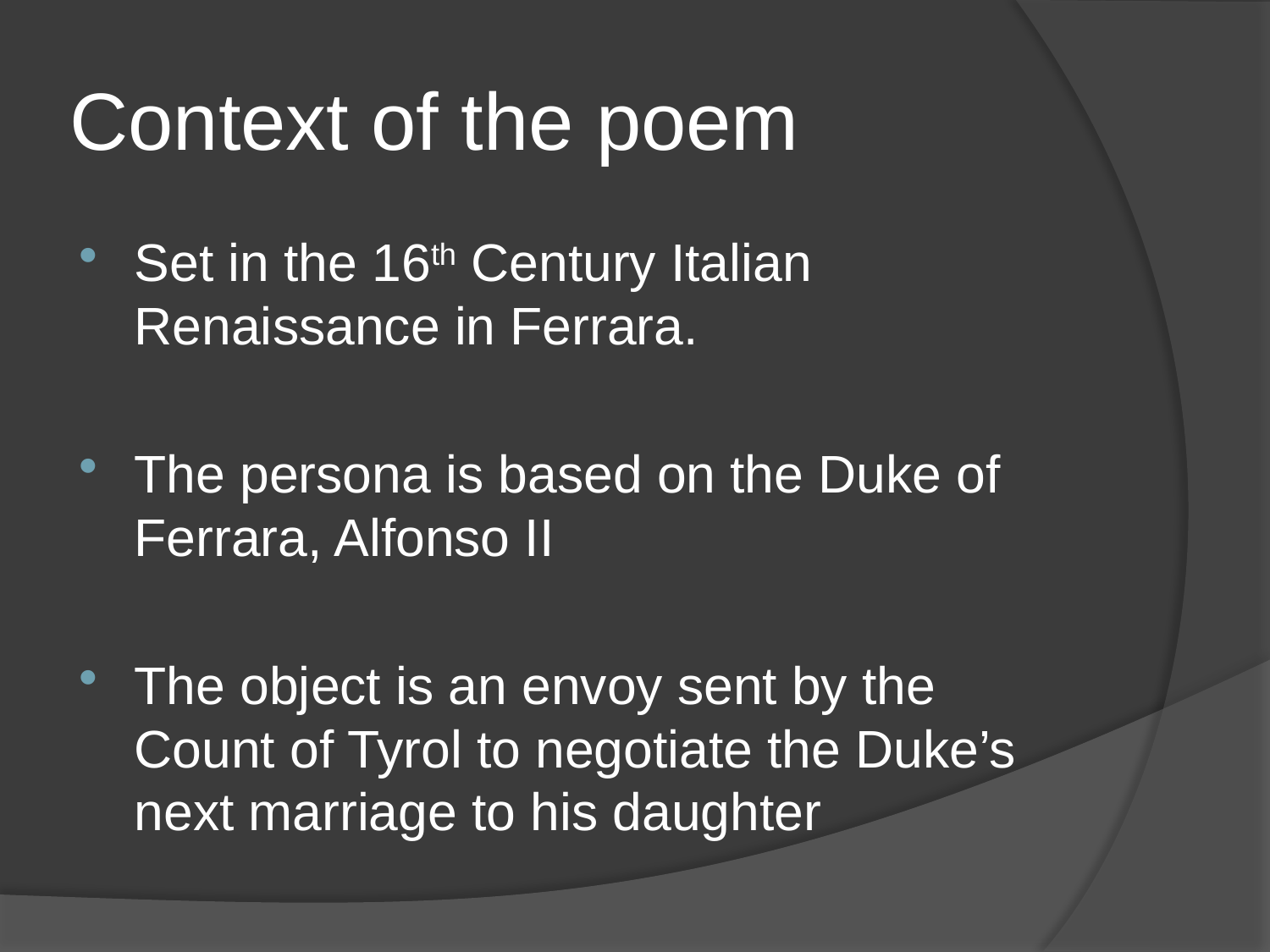

# Context of the poem
Set in the 16th Century Italian Renaissance in Ferrara.

The persona is based on the Duke of Ferrara, Alfonso II

The object is an envoy sent by the Count of Tyrol to negotiate the Duke’s next marriage to his daughter